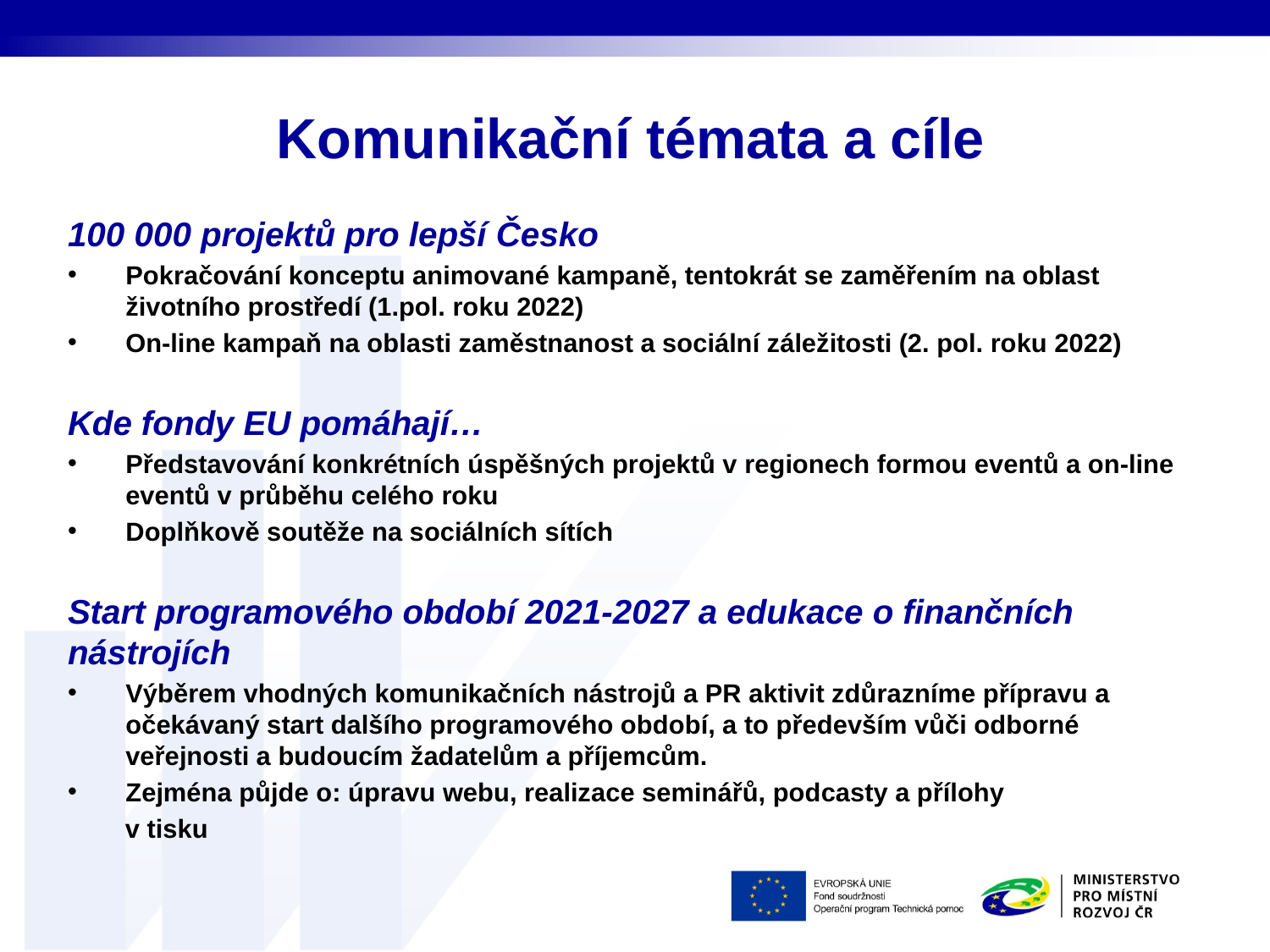

# Komunikační témata a cíle
100 000 projektů pro lepší Česko
Pokračování konceptu animované kampaně, tentokrát se zaměřením na oblast životního prostředí (1.pol. roku 2022)
On-line kampaň na oblasti zaměstnanost a sociální záležitosti (2. pol. roku 2022)

Kde fondy EU pomáhají…
Představování konkrétních úspěšných projektů v regionech formou eventů a on-line eventů v průběhu celého roku
Doplňkově soutěže na sociálních sítích

Start programového období 2021-2027 a edukace o finančních nástrojích
Výběrem vhodných komunikačních nástrojů a PR aktivit zdůrazníme přípravu a očekávaný start dalšího programového období, a to především vůči odborné veřejnosti a budoucím žadatelům a příjemcům.
Zejména půjde o: úpravu webu, realizace seminářů, podcasty a přílohy
        v tisku